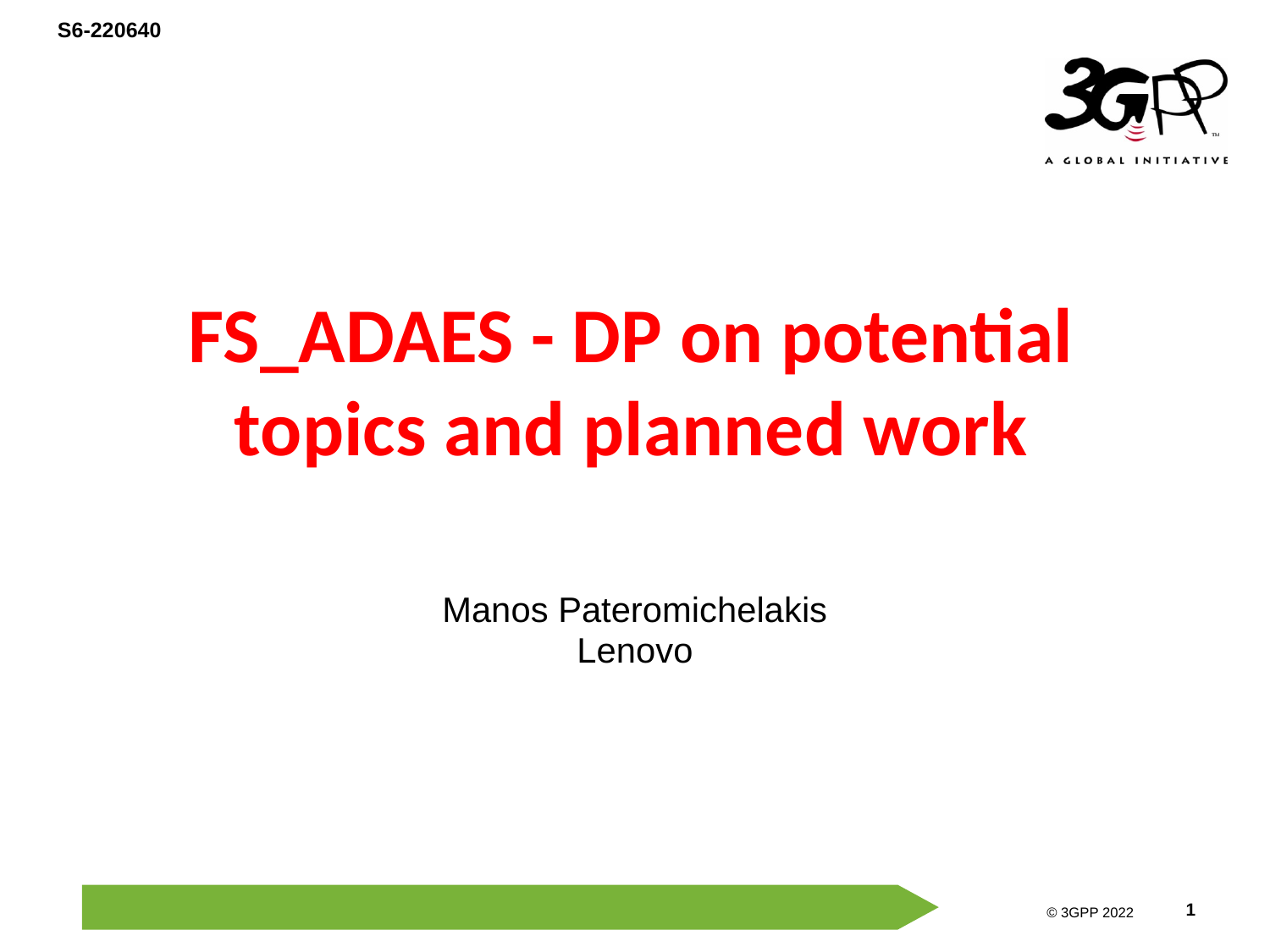

S6-220640
# FS_ADAES - DP on potential topics and planned work

Manos Pateromichelakis
Lenovo